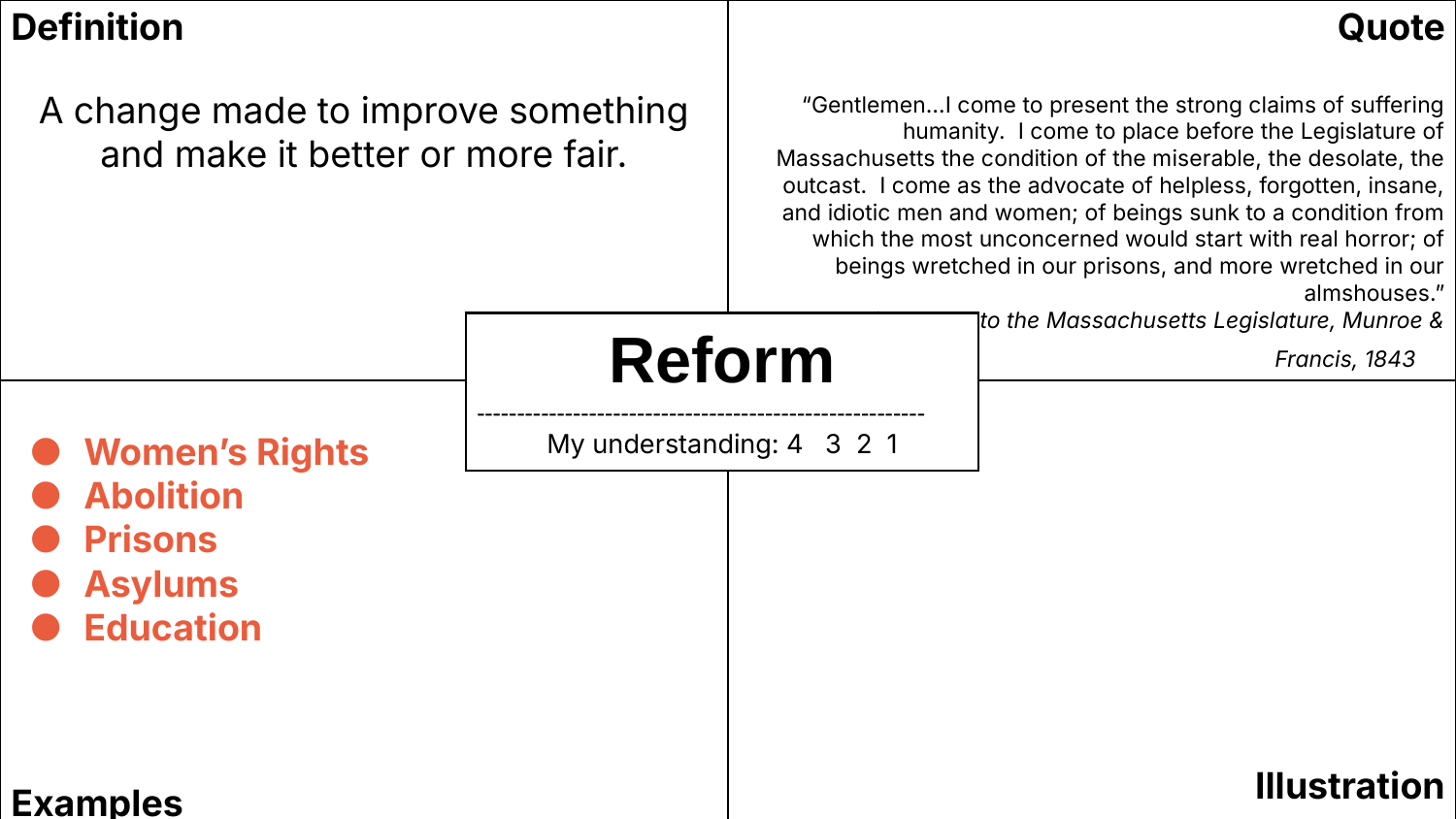

| Definition A change made to improve something and make it better or more fair. | Quote “Gentlemen…I come to present the strong claims of suffering humanity. I come to place before the Legislature of Massachusetts the condition of the miserable, the desolate, the outcast. I come as the advocate of helpless, forgotten, insane, and idiotic men and women; of beings sunk to a condition from which the most unconcerned would start with real horror; of beings wretched in our prisons, and more wretched in our almshouses.” Dorothea Dix, Report to the Massachusetts Legislature, Munroe & Francis, 1843 |
| --- | --- |
| Women’s Rights Abolition Prisons Asylums Education Examples | Illustration |
Reform
--------------------------------------------------------
My understanding: 4   3  2  1